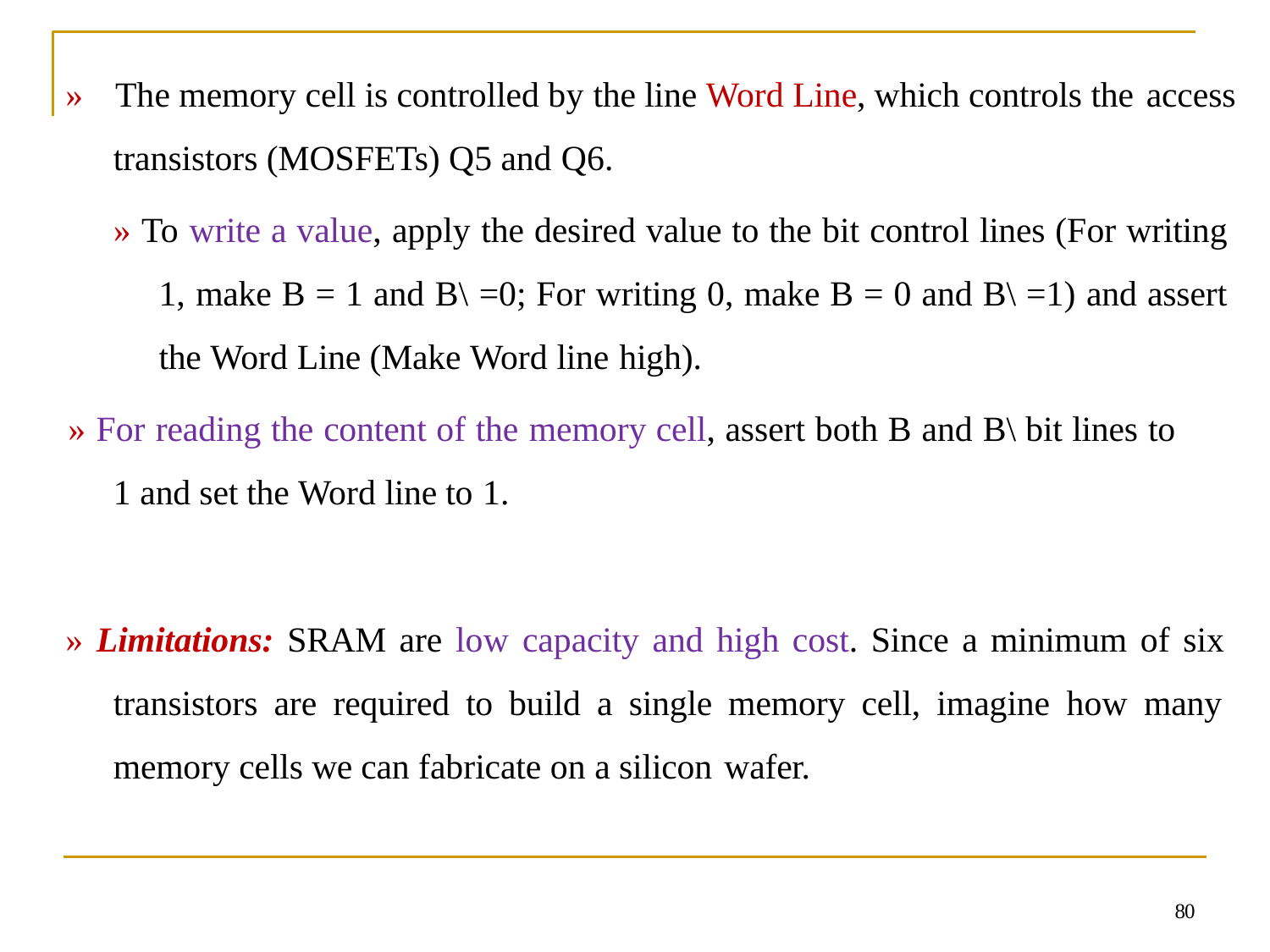

»	The memory cell is controlled by the line Word Line, which controls the access
transistors (MOSFETs) Q5 and Q6.
» To write a value, apply the desired value to the bit control lines (For writing  1, make B = 1 and B\ =0; For writing 0, make B = 0 and B\ =1) and assert  the Word Line (Make Word line high).
» For reading the content of the memory cell, assert both B and B\ bit lines to
1 and set the Word line to 1.

» Limitations: SRAM are low capacity and high cost. Since a minimum of six  transistors are required to build a single memory cell, imagine how many  memory cells we can fabricate on a silicon wafer.
80